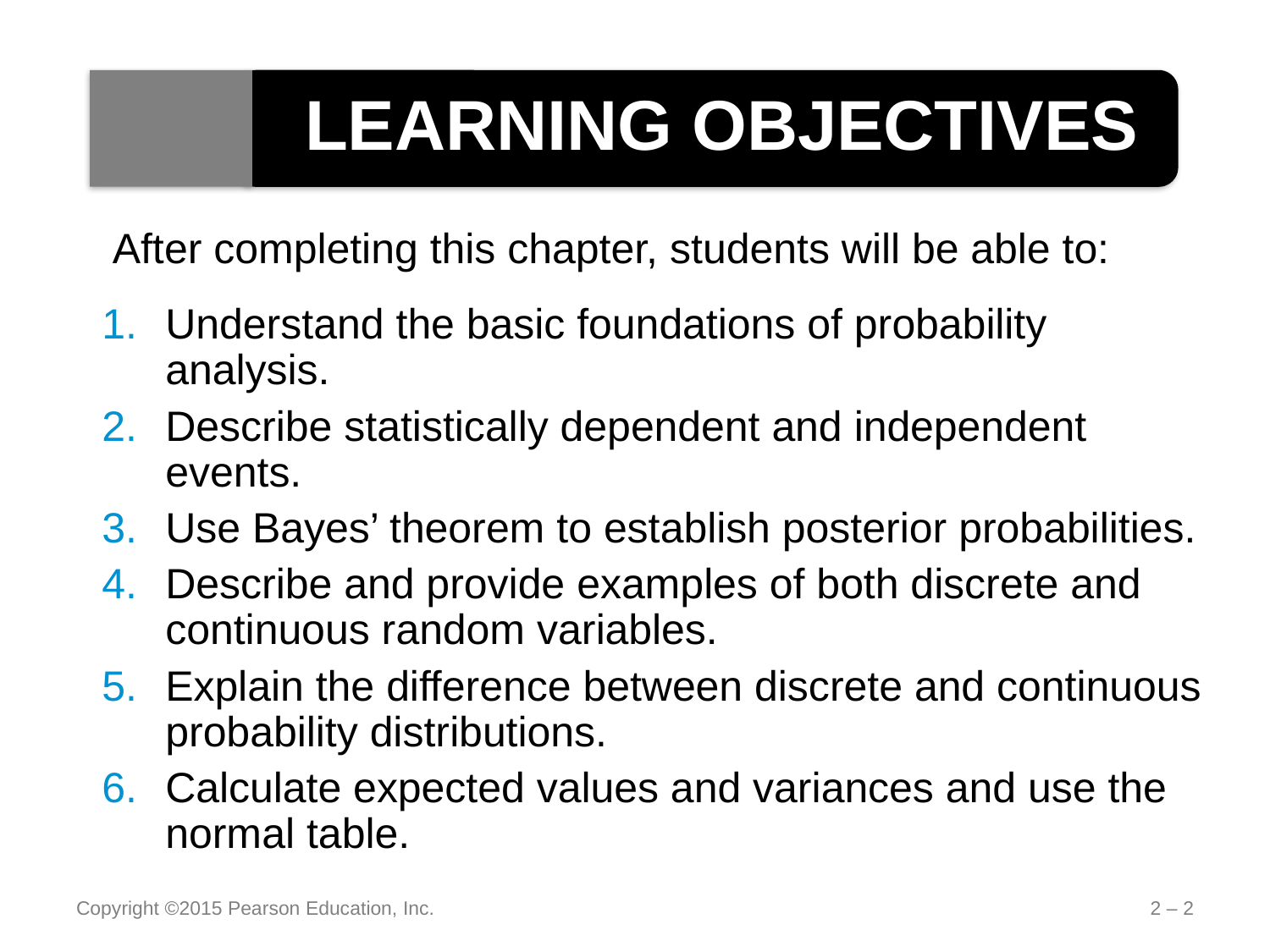

LEARNING OBJECTIVES
After completing this chapter, students will be able to:
Understand the basic foundations of probability analysis.
Describe statistically dependent and independent events.
Use Bayes’ theorem to establish posterior probabilities.
Describe and provide examples of both discrete and continuous random variables.
Explain the difference between discrete and continuous probability distributions.
Calculate expected values and variances and use the normal table.
Copyright ©2015 Pearson Education, Inc.
2 – 2